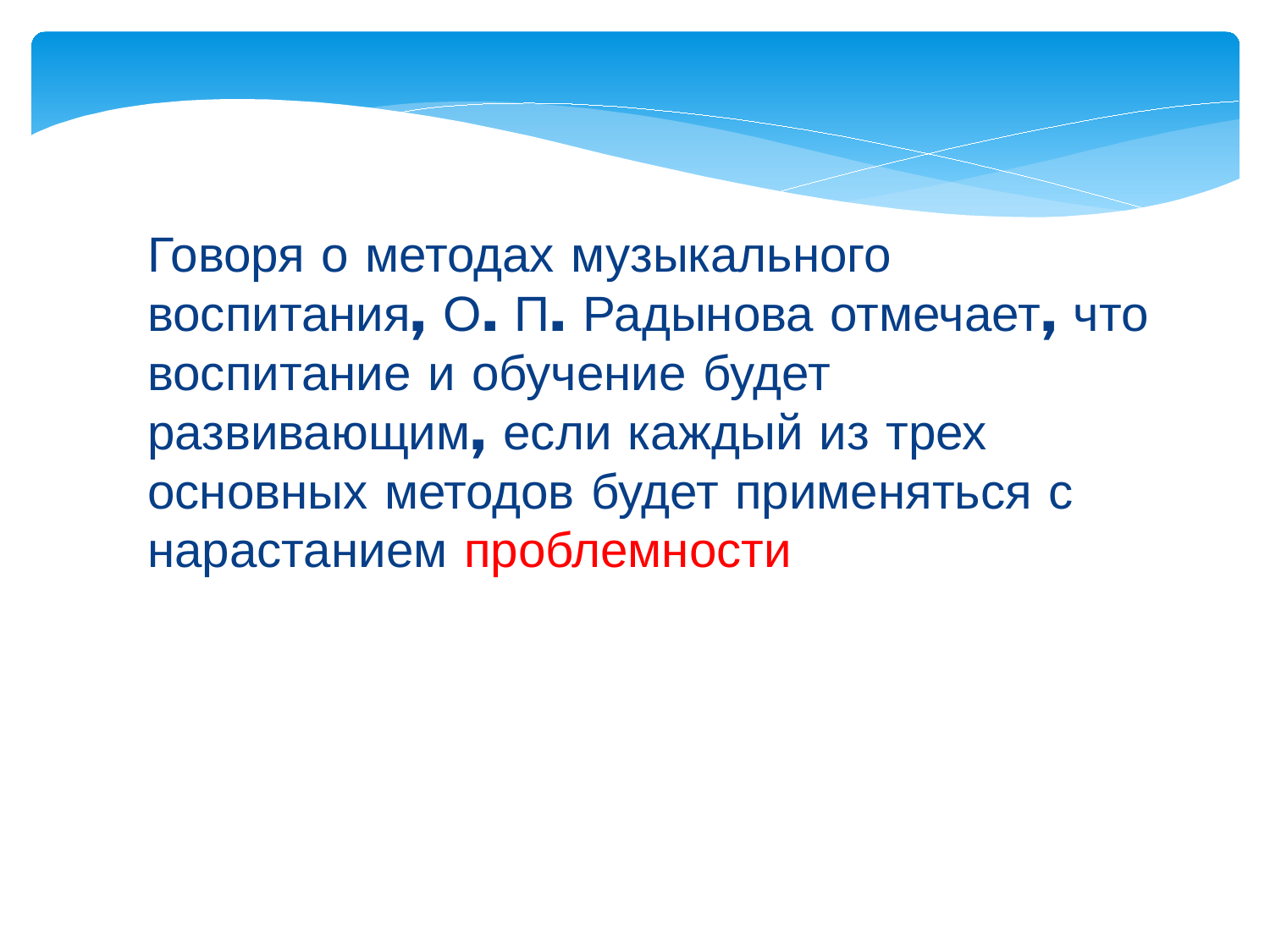

Говоря о методах музыкального воспитания, О. П. Радынова отмечает, что воспитание и обучение будет развивающим, если каждый из трех основных методов будет применяться с нарастанием проблемности